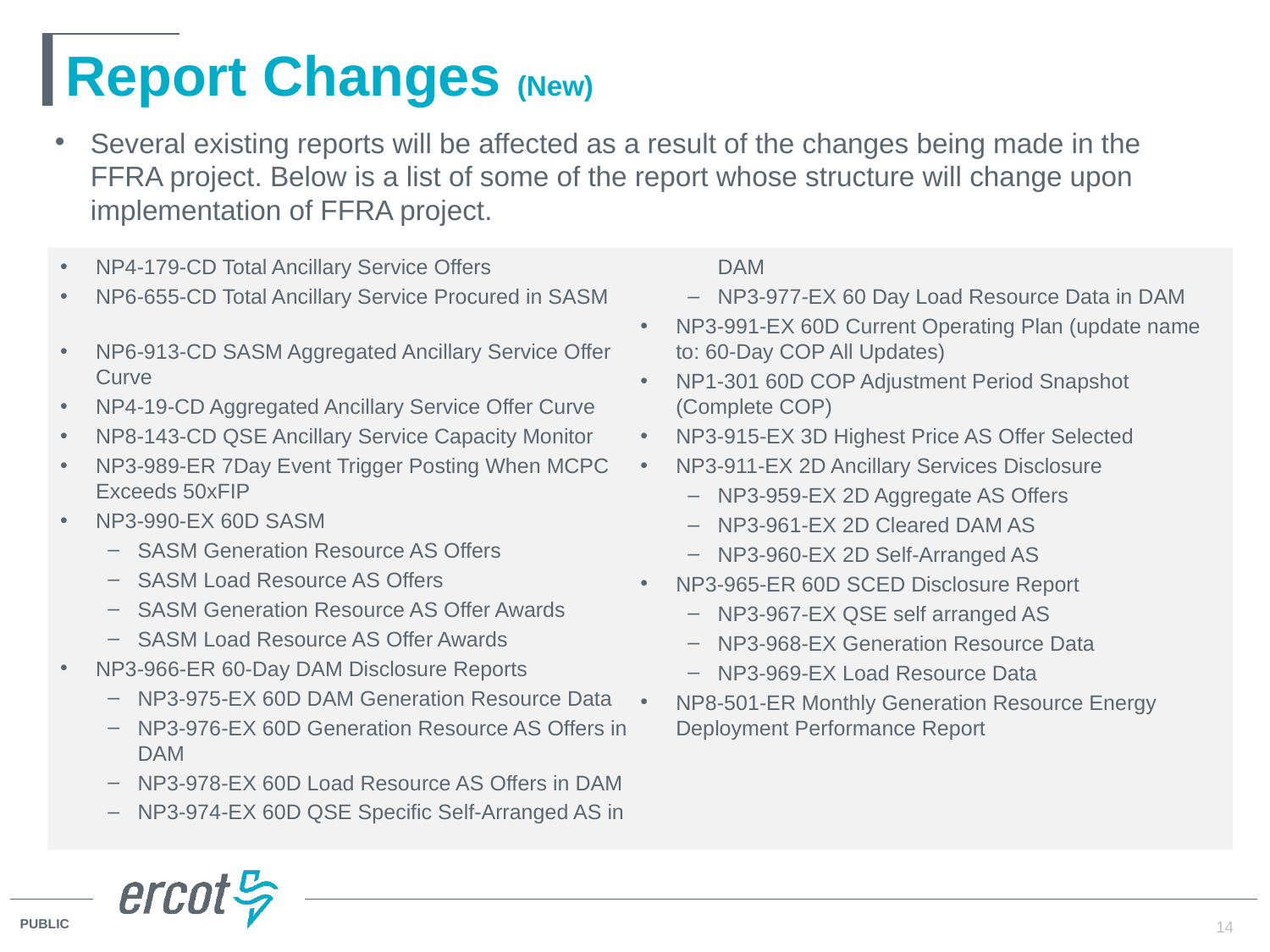

# Report Changes (New)
Several existing reports will be affected as a result of the changes being made in the FFRA project. Below is a list of some of the report whose structure will change upon implementation of FFRA project.
NP4-179-CD Total Ancillary Service Offers
NP6-655-CD Total Ancillary Service Procured in SASM
NP6-913-CD SASM Aggregated Ancillary Service Offer Curve
NP4-19-CD Aggregated Ancillary Service Offer Curve
NP8-143-CD QSE Ancillary Service Capacity Monitor
NP3-989-ER 7Day Event Trigger Posting When MCPC Exceeds 50xFIP
NP3-990-EX 60D SASM
SASM Generation Resource AS Offers
SASM Load Resource AS Offers
SASM Generation Resource AS Offer Awards
SASM Load Resource AS Offer Awards
NP3-966-ER 60-Day DAM Disclosure Reports
NP3-975-EX 60D DAM Generation Resource Data
NP3-976-EX 60D Generation Resource AS Offers in DAM
NP3-978-EX 60D Load Resource AS Offers in DAM
NP3-974-EX 60D QSE Specific Self-Arranged AS in DAM
NP3-977-EX 60 Day Load Resource Data in DAM
NP3-991-EX 60D Current Operating Plan (update name to: 60-Day COP All Updates)
NP1-301 60D COP Adjustment Period Snapshot (Complete COP)
NP3-915-EX 3D Highest Price AS Offer Selected
NP3-911-EX 2D Ancillary Services Disclosure
NP3-959-EX 2D Aggregate AS Offers
NP3-961-EX 2D Cleared DAM AS
NP3-960-EX 2D Self-Arranged AS
NP3-965-ER 60D SCED Disclosure Report
NP3-967-EX QSE self arranged AS
NP3-968-EX Generation Resource Data
NP3-969-EX Load Resource Data
NP8-501-ER Monthly Generation Resource Energy Deployment Performance Report

14